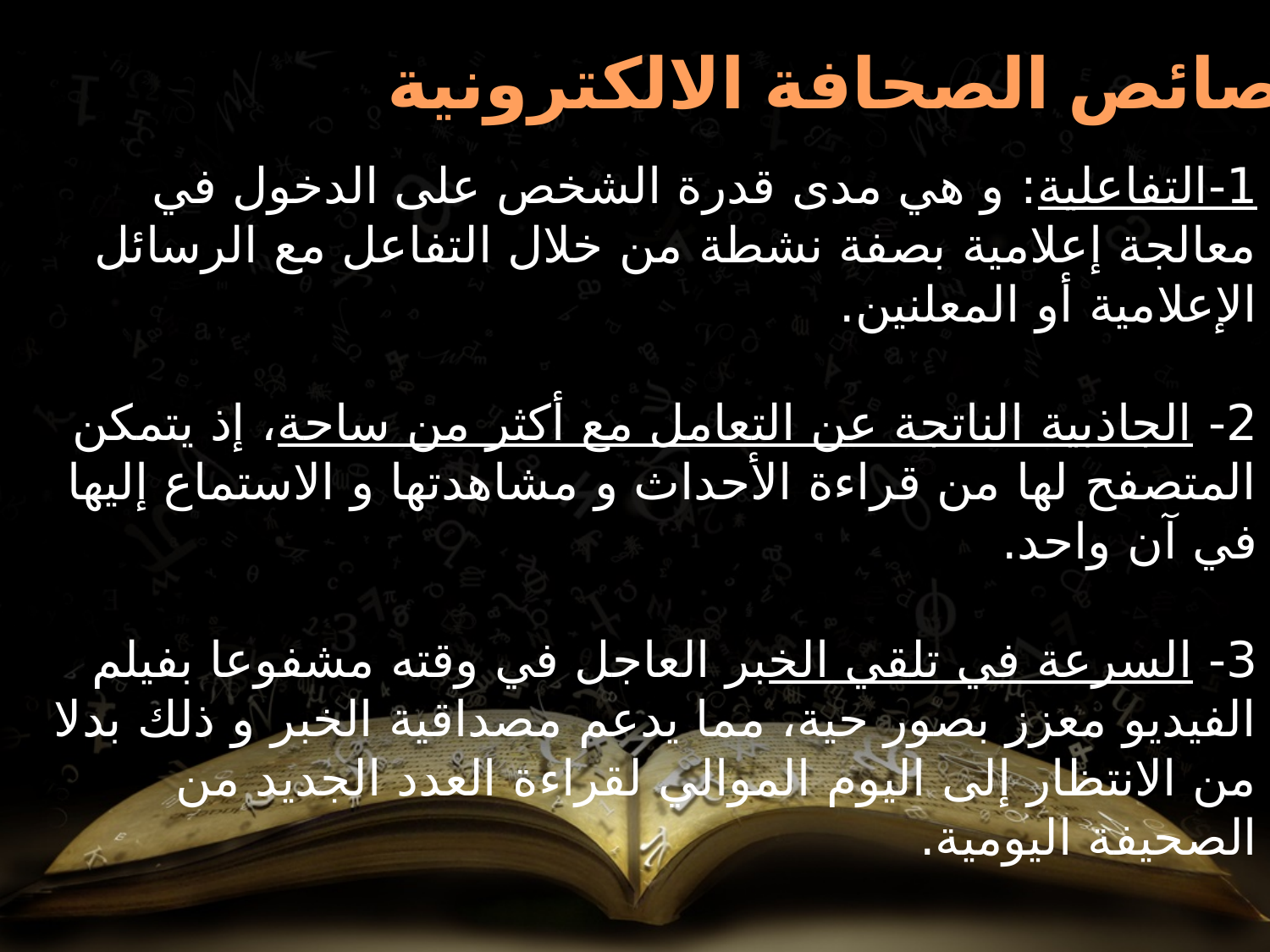

خصائص الصحافة الالكترونية:
1-التفاعلية: و هي مدى قدرة الشخص على الدخول في معالجة إعلامية بصفة نشطة من خلال التفاعل مع الرسائل الإعلامية أو المعلنين.

2- الجاذبية الناتجة عن التعامل مع أكثر من ساحة، إذ يتمكن المتصفح لها من قراءة الأحداث و مشاهدتها و الاستماع إليها في آن واحد.

3- السرعة في تلقي الخبر العاجل في وقته مشفوعا بفيلم الفيديو معزز بصور حية، مما يدعم مصداقية الخبر و ذلك بدلا من الانتظار إلى اليوم الموالي لقراءة العدد الجديد من الصحيفة اليومية.